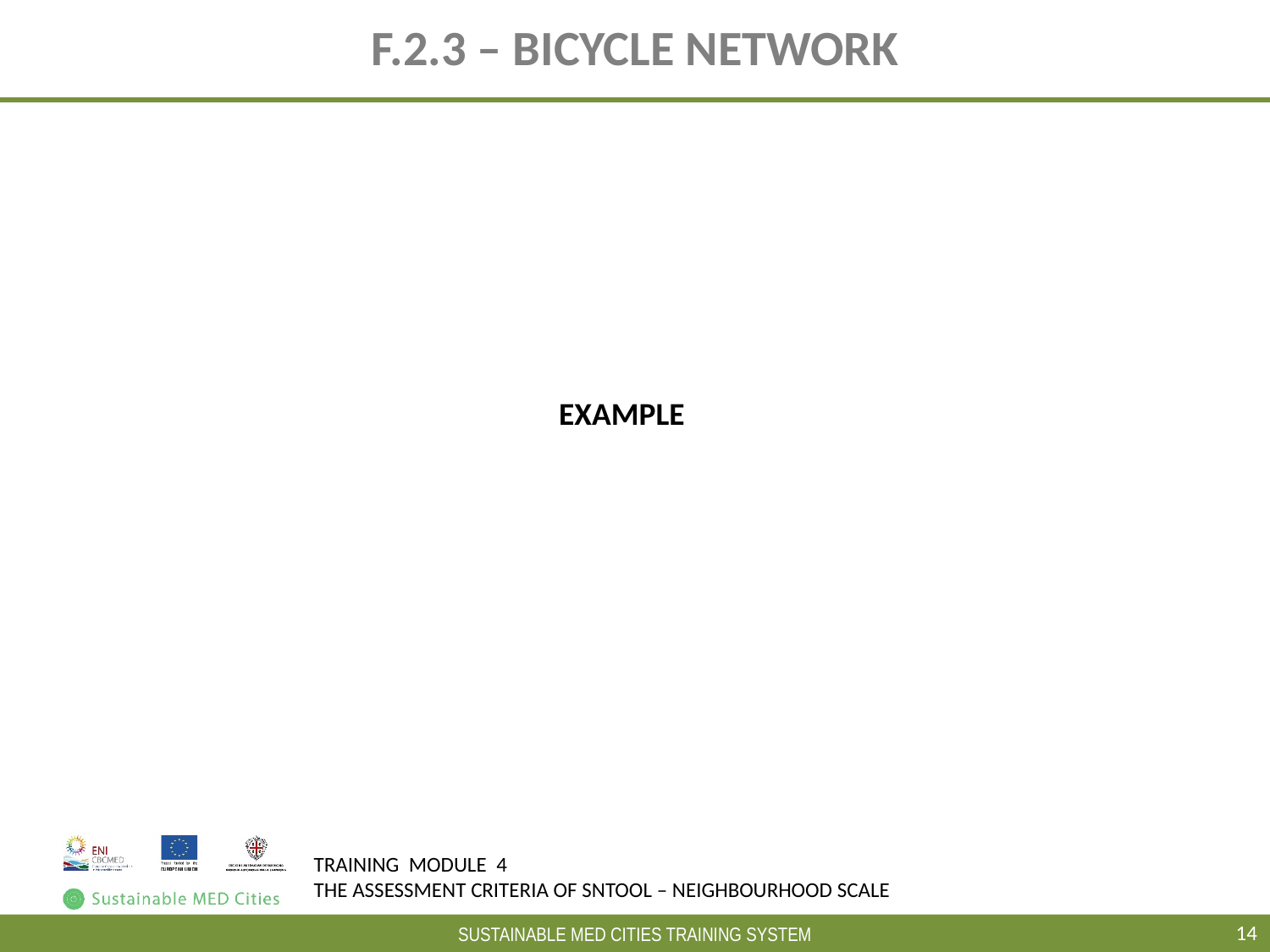

# F.2.3 – BICYCLE NETWORK

EXAMPLE
14